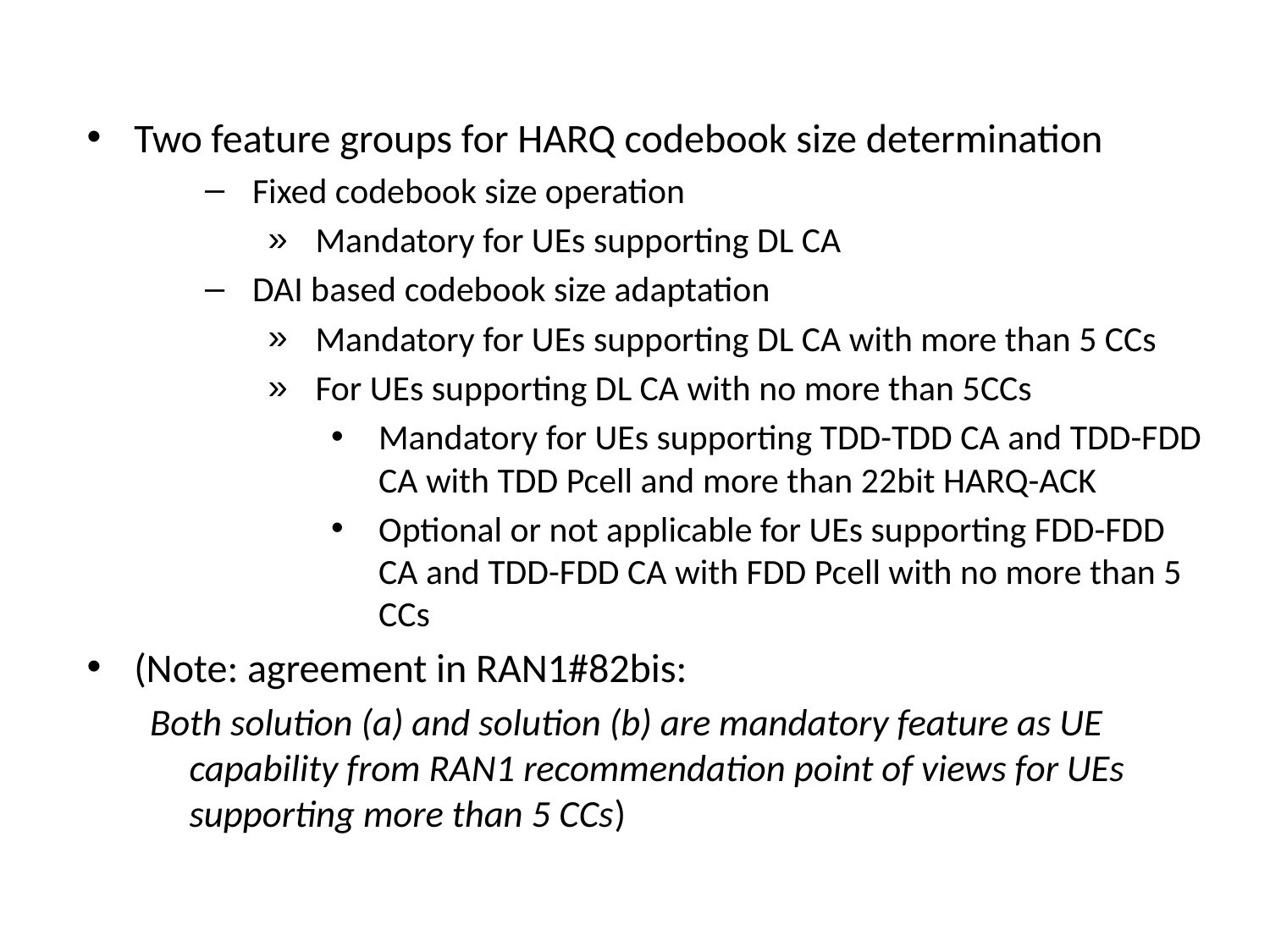

Two feature groups for HARQ codebook size determination
Fixed codebook size operation
Mandatory for UEs supporting DL CA
DAI based codebook size adaptation
Mandatory for UEs supporting DL CA with more than 5 CCs
For UEs supporting DL CA with no more than 5CCs
Mandatory for UEs supporting TDD-TDD CA and TDD-FDD CA with TDD Pcell and more than 22bit HARQ-ACK
Optional or not applicable for UEs supporting FDD-FDD CA and TDD-FDD CA with FDD Pcell with no more than 5 CCs
(Note: agreement in RAN1#82bis:
Both solution (a) and solution (b) are mandatory feature as UE capability from RAN1 recommendation point of views for UEs supporting more than 5 CCs)